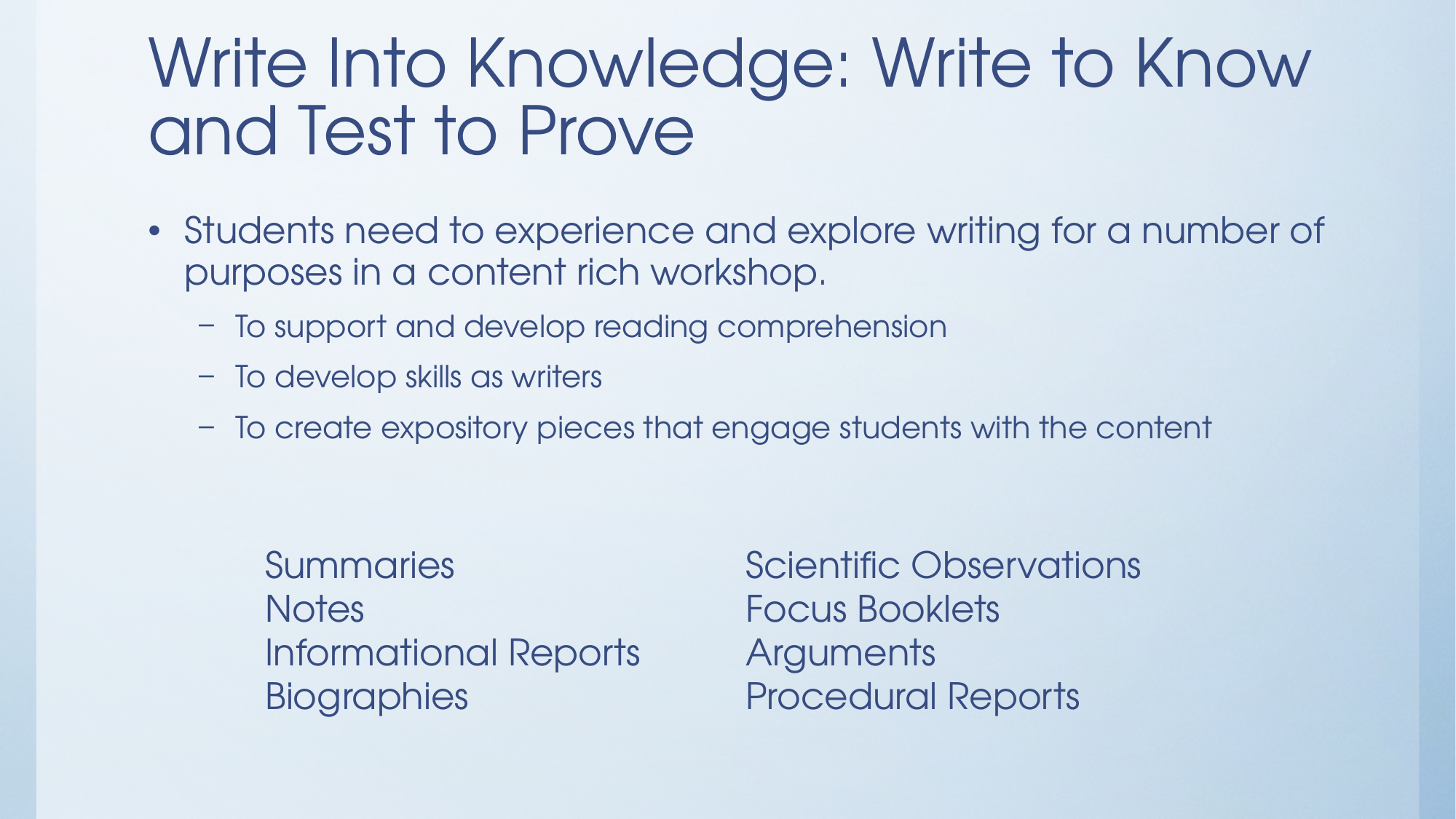

# Write Into Knowledge: Write to Know and Test to Prove
Students need to experience and explore writing for a number of purposes in a content rich workshop.
To support and develop reading comprehension
To develop skills as writers
To create expository pieces that engage students with the content

Summaries
Notes
Informational Reports
Biographies
Scientific Observations
Focus Booklets
Arguments
Procedural Reports